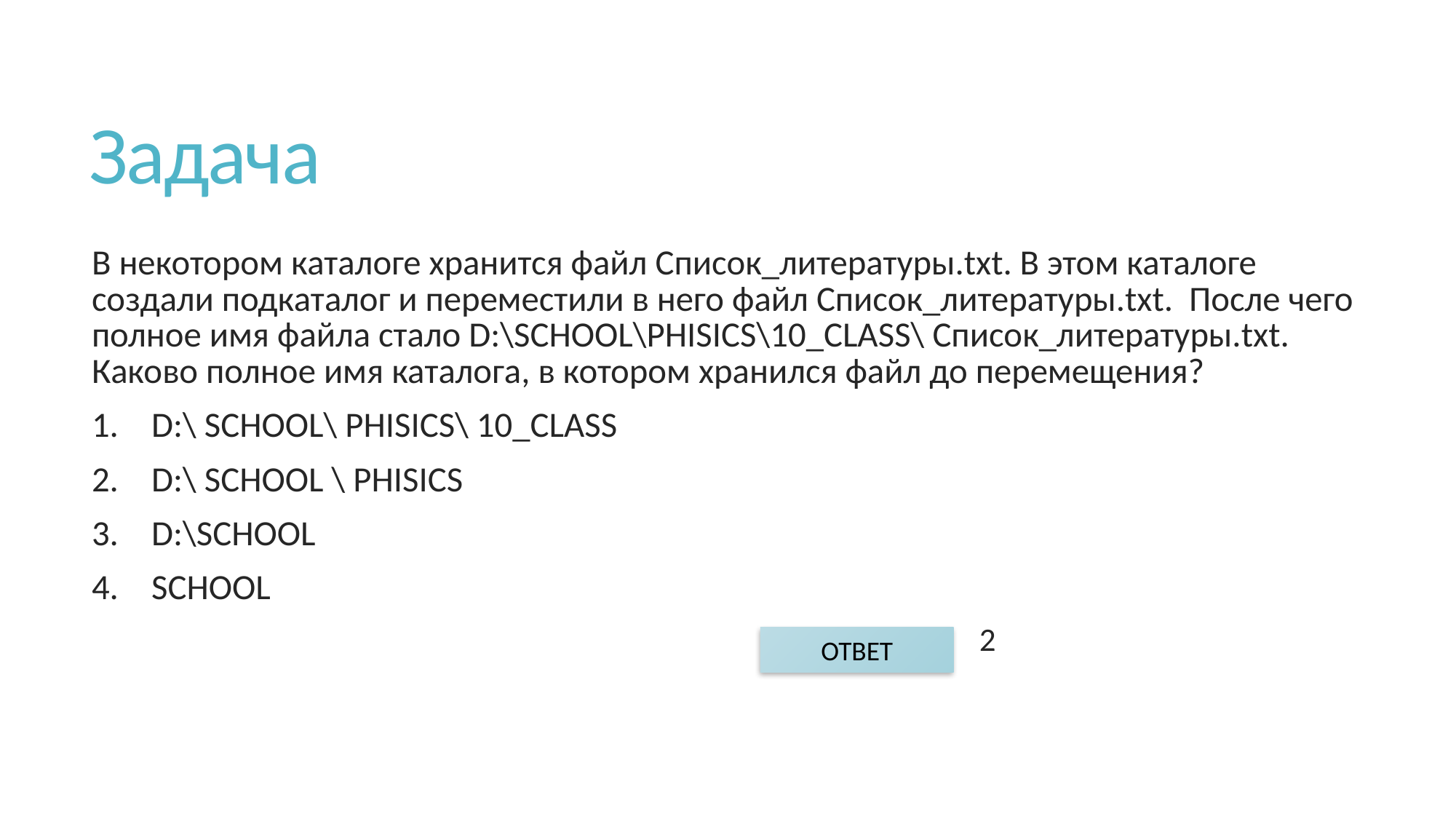

# Задача
В некотором каталоге хранится файл Список_литературы.txt. В этом каталоге создали подкаталог и переместили в него файл Список_литературы.txt.  После чего полное имя файла стало D:\SCHOOL\PHISICS\10_CLASS\ Список_литературы.txt. Каково пол­ное имя каталога, в котором хранился файл до перемещения?
D:\ SCHOOL\ PHISICS\ 10_CLASS
D:\ SCHOOL \ PHISICS
D:\SCHOOL
SCHOOL
                                                                                                                       2
ОТВЕТ